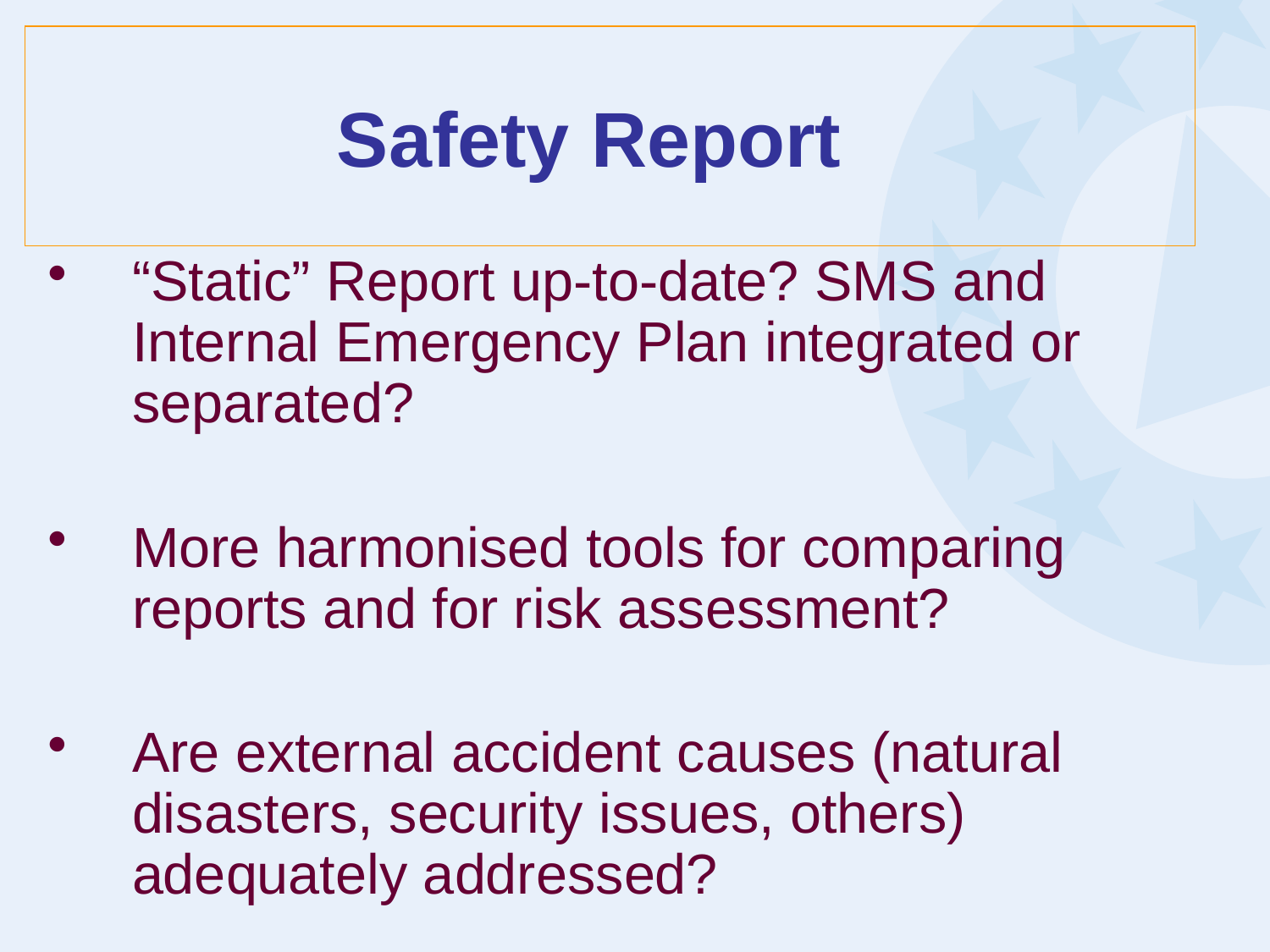

Safety Report
“Static” Report up-to-date? SMS and Internal Emergency Plan integrated or separated?

More harmonised tools for comparing reports and for risk assessment?

Are external accident causes (natural disasters, security issues, others) adequately addressed?